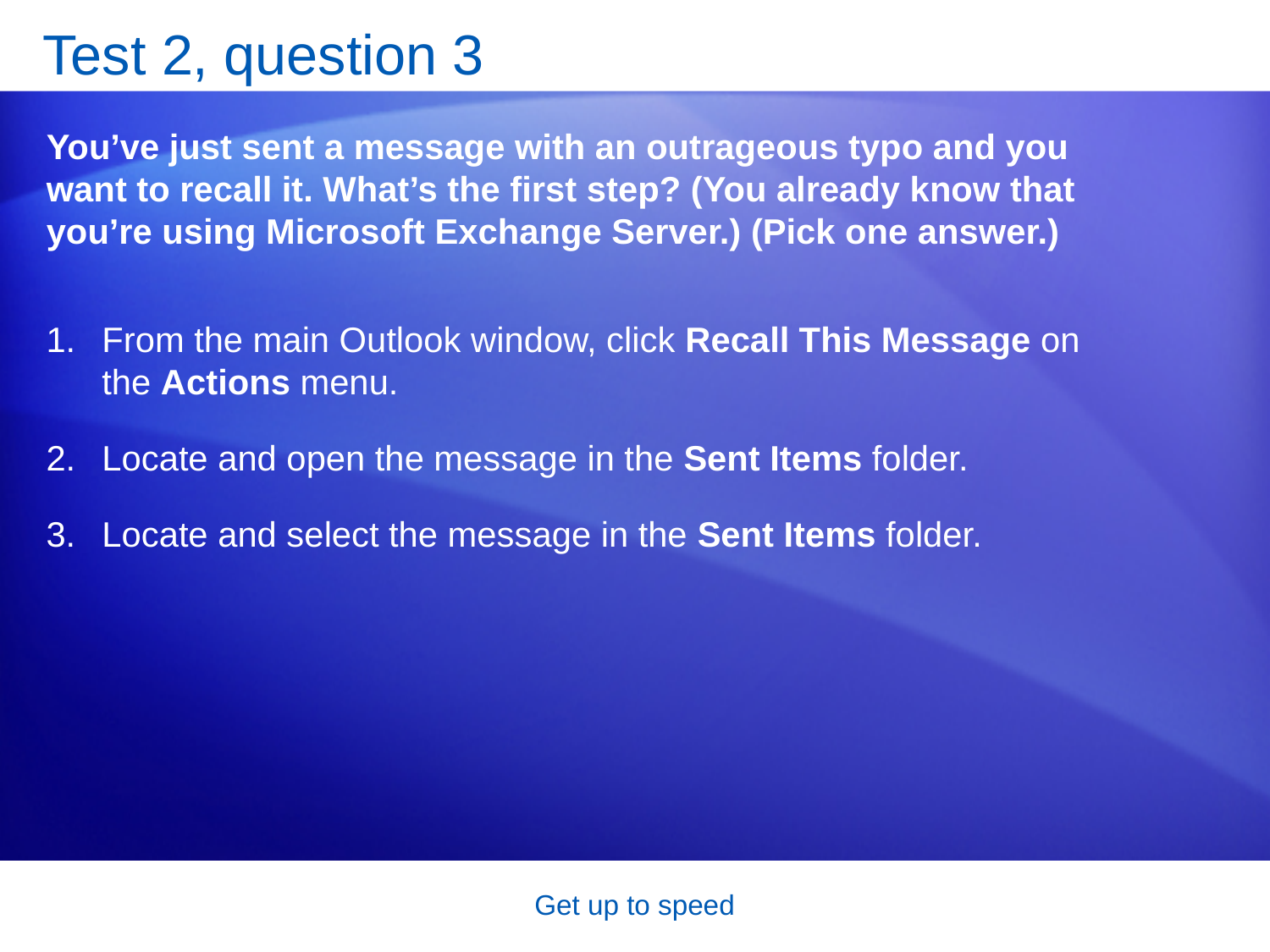

# Test 2, question 3
You’ve just sent a message with an outrageous typo and you want to recall it. What’s the first step? (You already know that you’re using Microsoft Exchange Server.) (Pick one answer.)
From the main Outlook window, click Recall This Message on the Actions menu.
Locate and open the message in the Sent Items folder.
Locate and select the message in the Sent Items folder.
Get up to speed